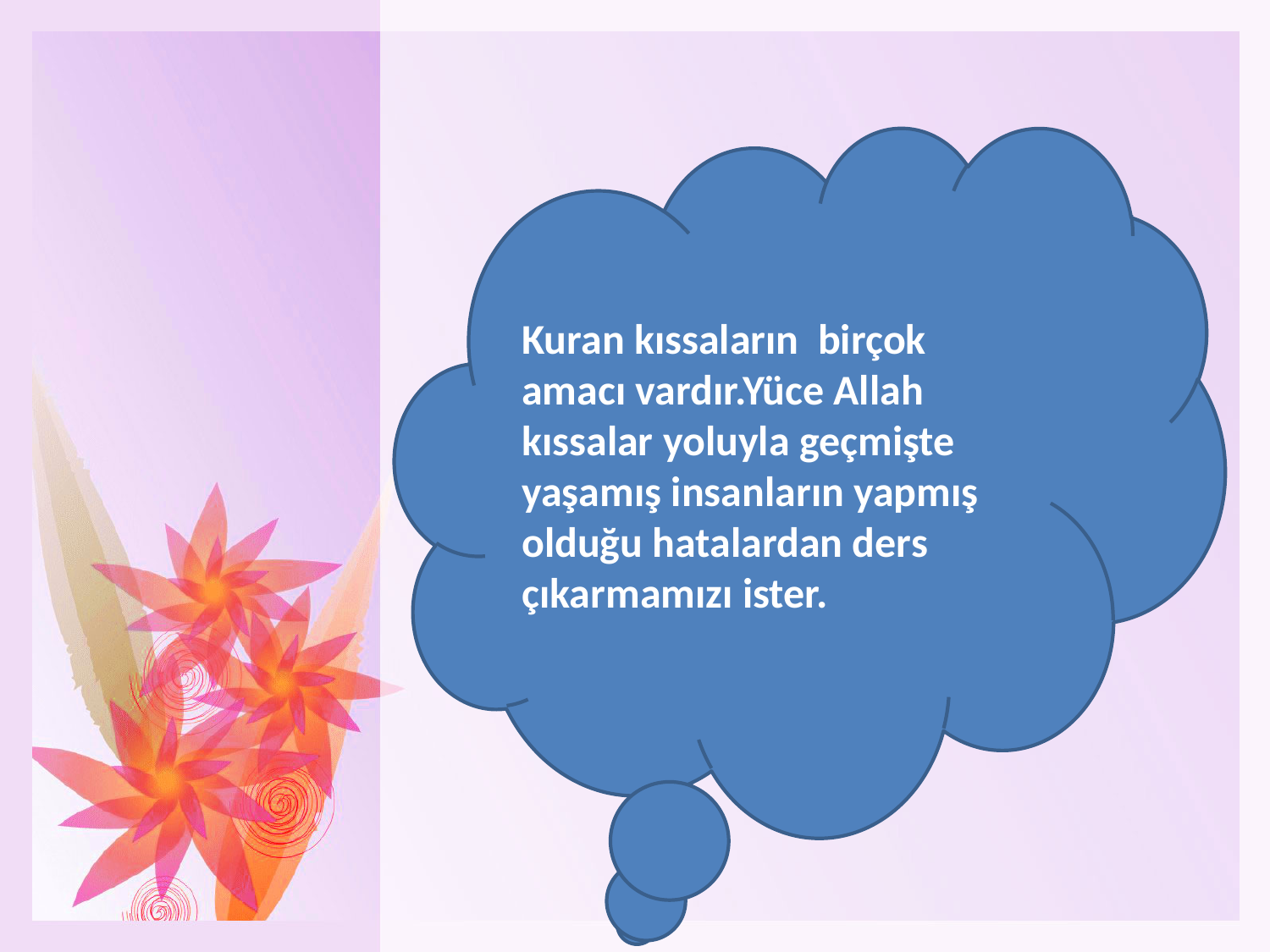

Kuran kıssaların  birçok amacı vardır.Yüce Allah kıssalar yoluyla geçmişte yaşamış insanların yapmış olduğu hatalardan ders çıkarmamızı ister.